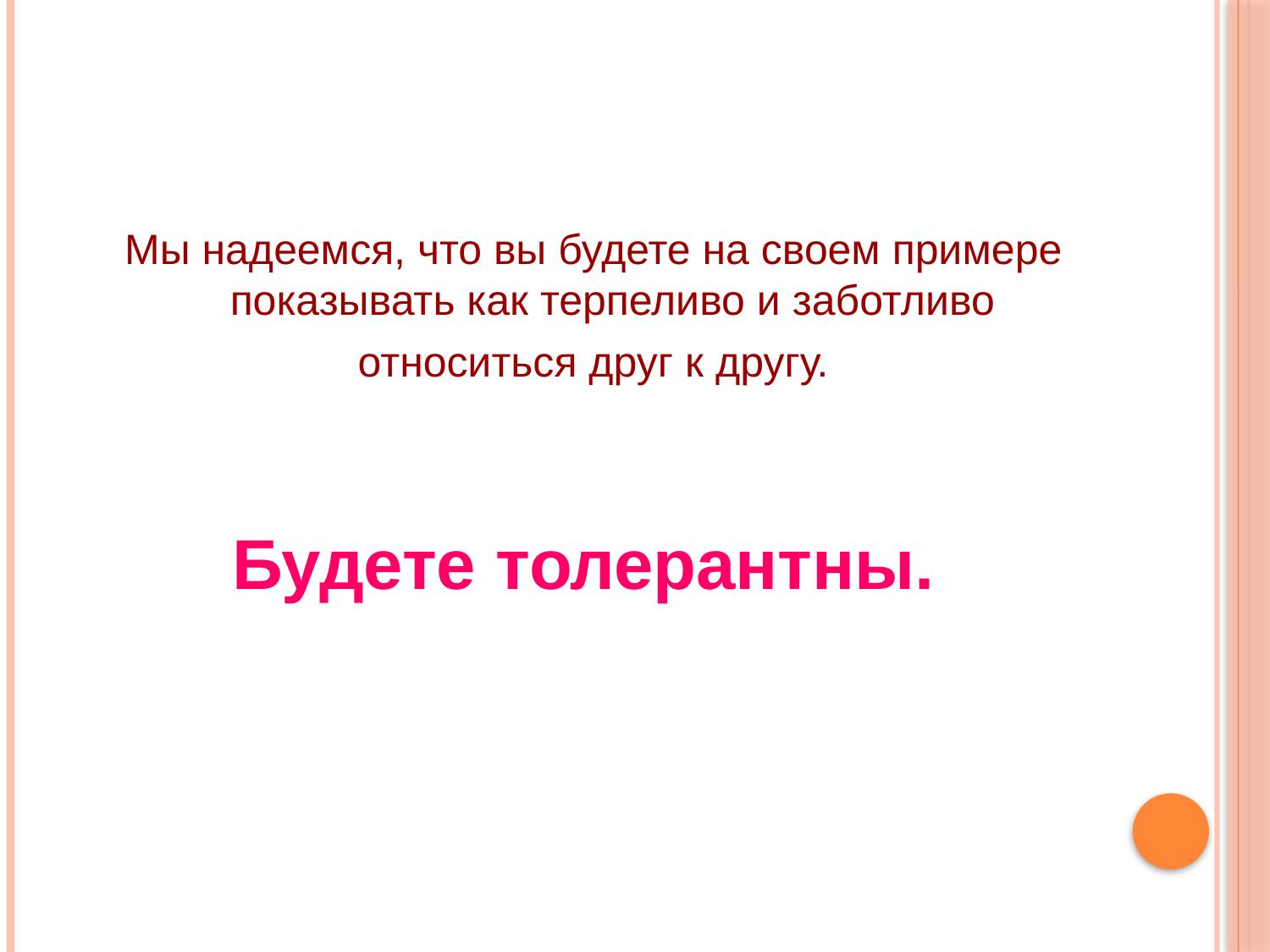

Мы надеемся, что вы будете на своем примере показывать как терпеливо и заботливо
 относиться друг к другу.

Будете толерантны.